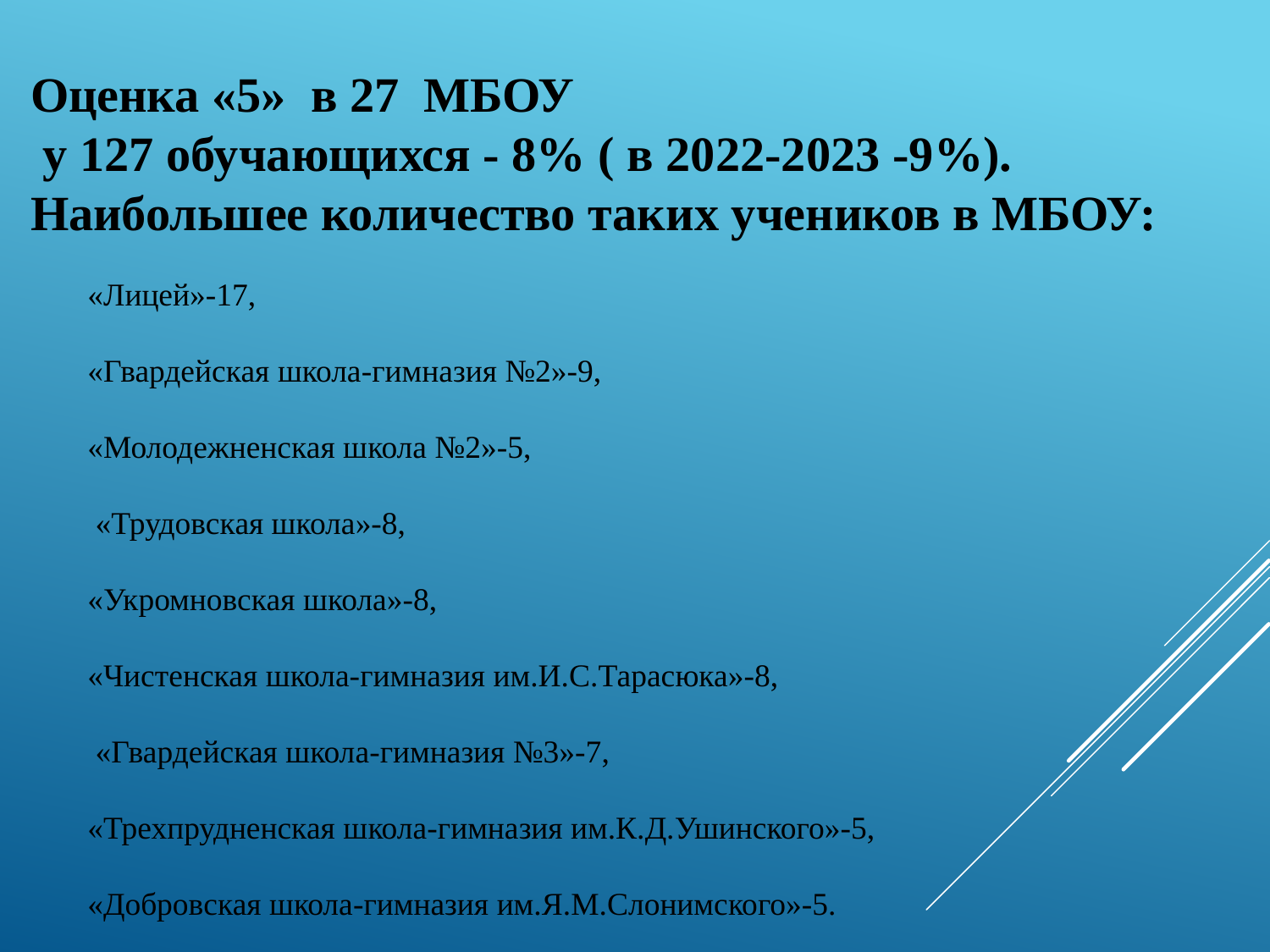

Оценка «5»  в 27  МБОУ
 у 127 обучающихся - 8% ( в 2022-2023 -9%). Наибольшее количество таких учеников в МБОУ:

«Лицей»-17,

«Гвардейская школа-гимназия №2»-9,

«Молодежненская школа №2»-5,

 «Трудовская школа»-8,

«Укромновская школа»-8,

«Чистенская школа-гимназия им.И.С.Тарасюка»-8,

 «Гвардейская школа-гимназия №3»-7,

«Трехпрудненская школа-гимназия им.К.Д.Ушинского»-5,

«Добровская школа-гимназия им.Я.М.Слонимского»-5.